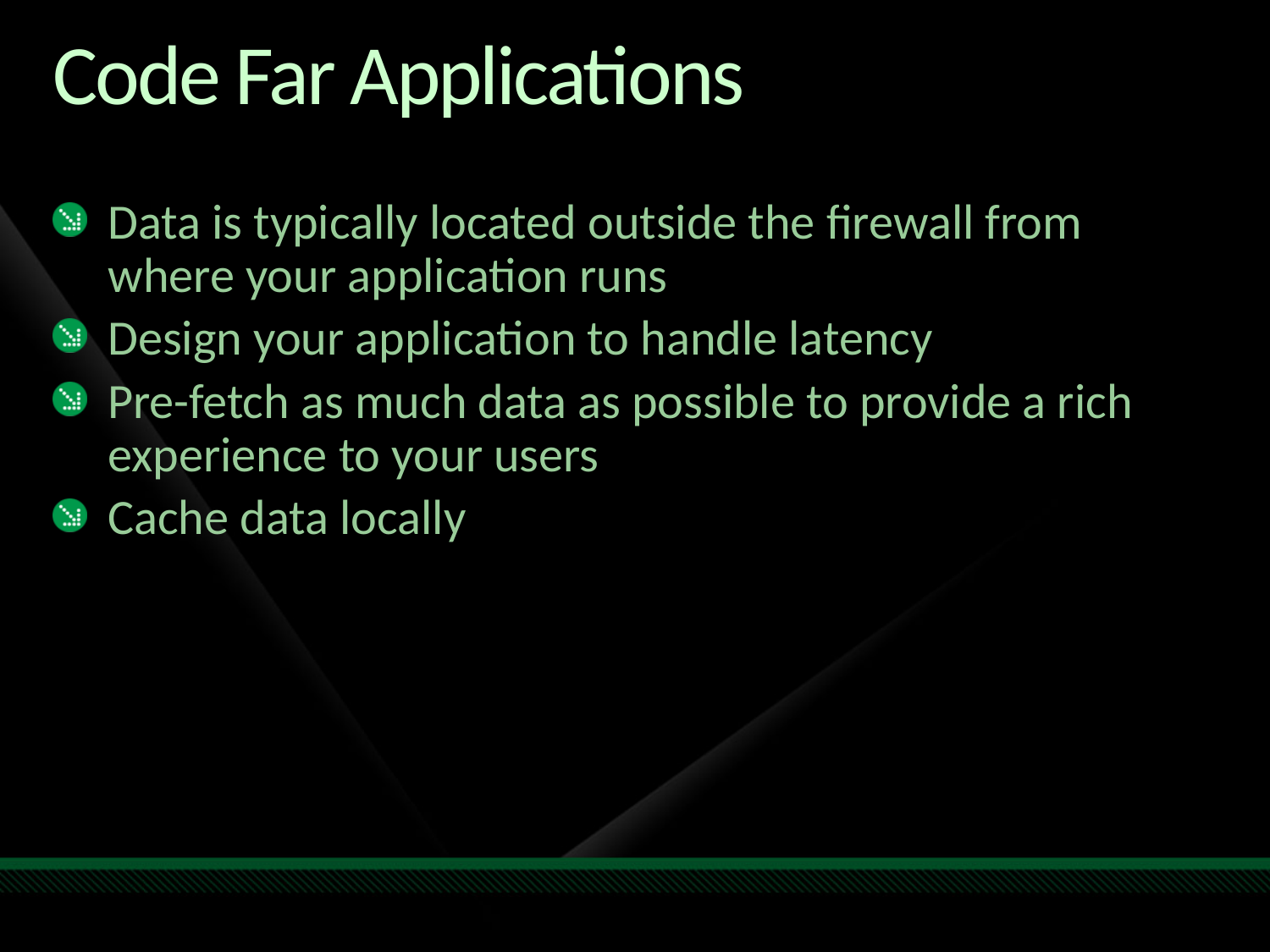

# Code Far Applications
Data is typically located outside the firewall from where your application runs
Design your application to handle latency
Pre-fetch as much data as possible to provide a rich experience to your users
Cache data locally